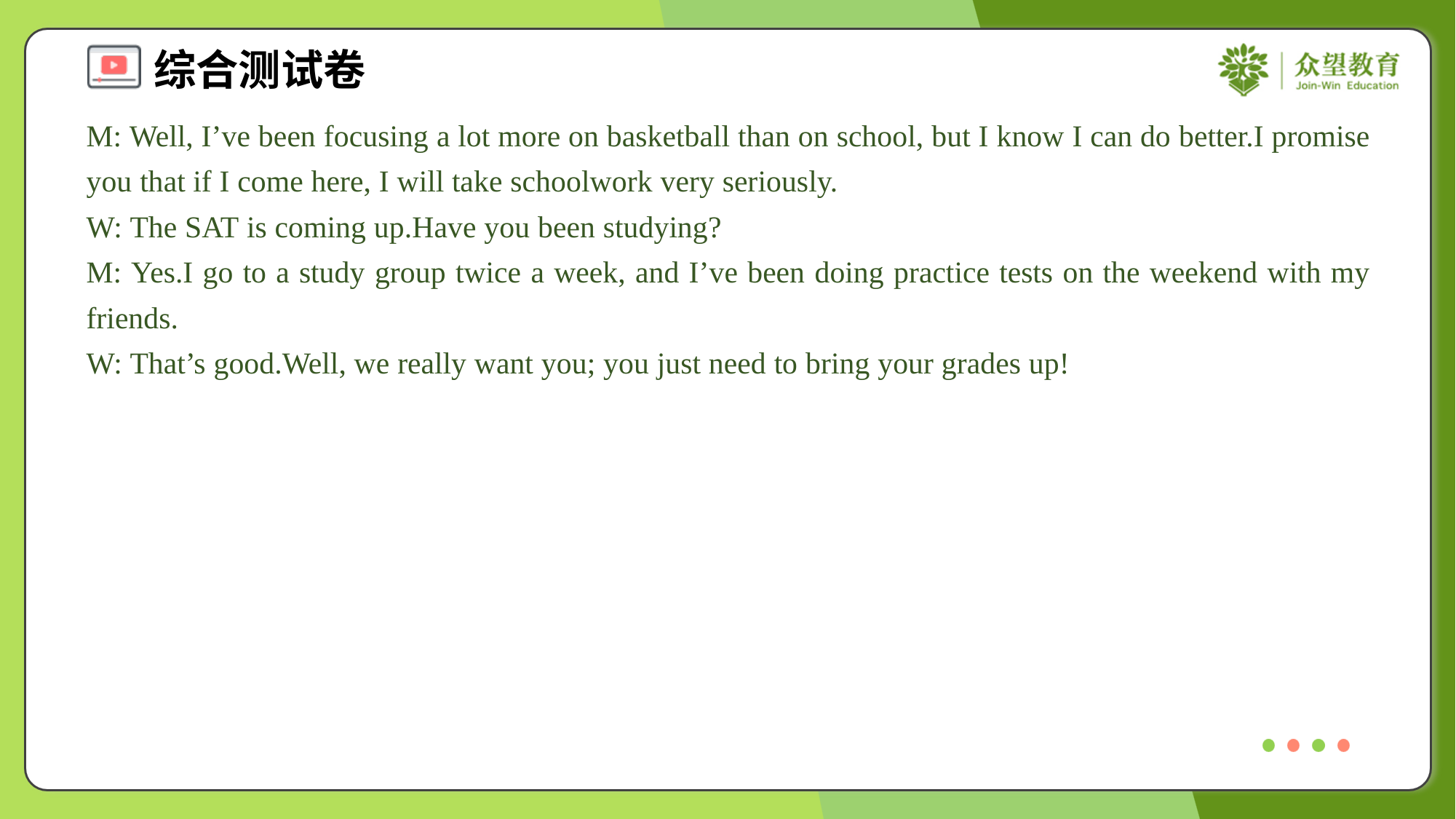

M: Well, I’ve been focusing a lot more on basketball than on school, but I know I can do better.I promise you that if I come here, I will take schoolwork very seriously.
W: The SAT is coming up.Have you been studying?
M: Yes.I go to a study group twice a week, and I’ve been doing practice tests on the weekend with my friends.
W: That’s good.Well, we really want you; you just need to bring your grades up!